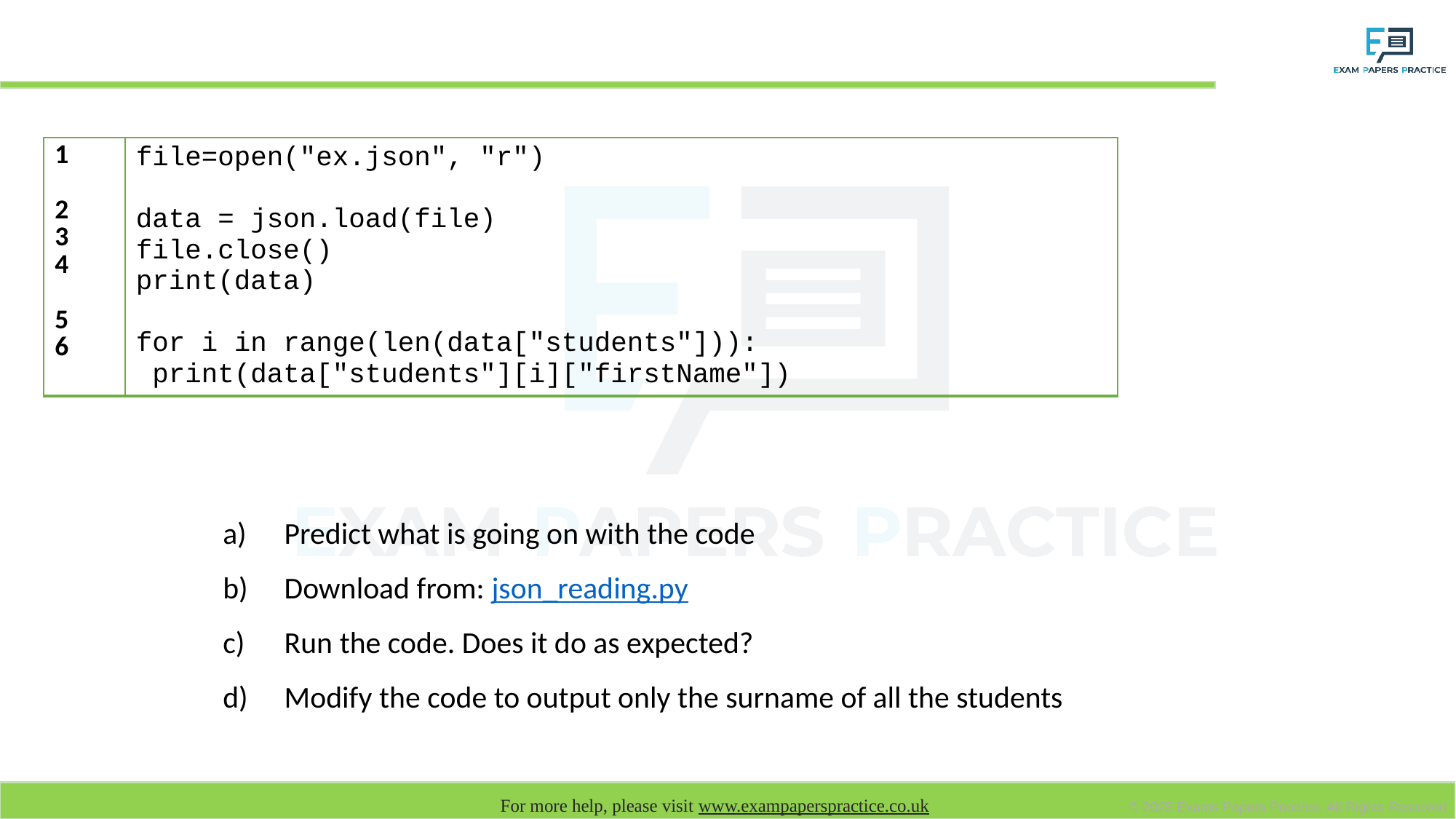

# JSON Reading
| 1 2 3 4 5 6 | file=open("ex.json", "r") data = json.load(file) file.close() print(data) for i in range(len(data["students"])): print(data["students"][i]["firstName"]) |
| --- | --- |
Predict what is going on with the code
Download from: json_reading.py
Run the code. Does it do as expected?
Modify the code to output only the surname of all the students